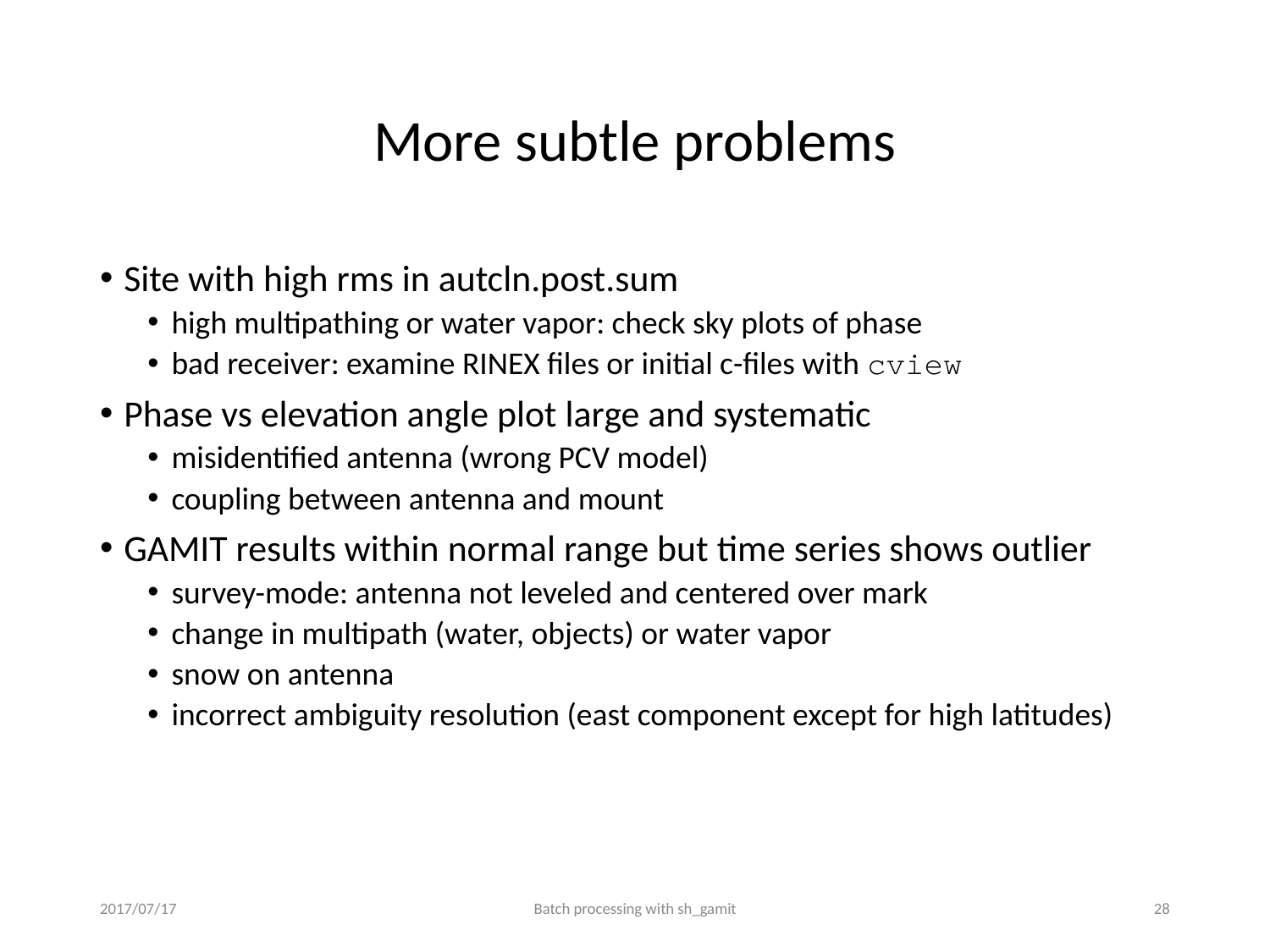

# More subtle problems
Site with high rms in autcln.post.sum
high multipathing or water vapor: check sky plots of phase
bad receiver: examine RINEX files or initial c-files with cview
Phase vs elevation angle plot large and systematic
misidentified antenna (wrong PCV model)
coupling between antenna and mount
GAMIT results within normal range but time series shows outlier
survey-mode: antenna not leveled and centered over mark
change in multipath (water, objects) or water vapor
snow on antenna
incorrect ambiguity resolution (east component except for high latitudes)
2017/07/17
Batch processing with sh_gamit
28